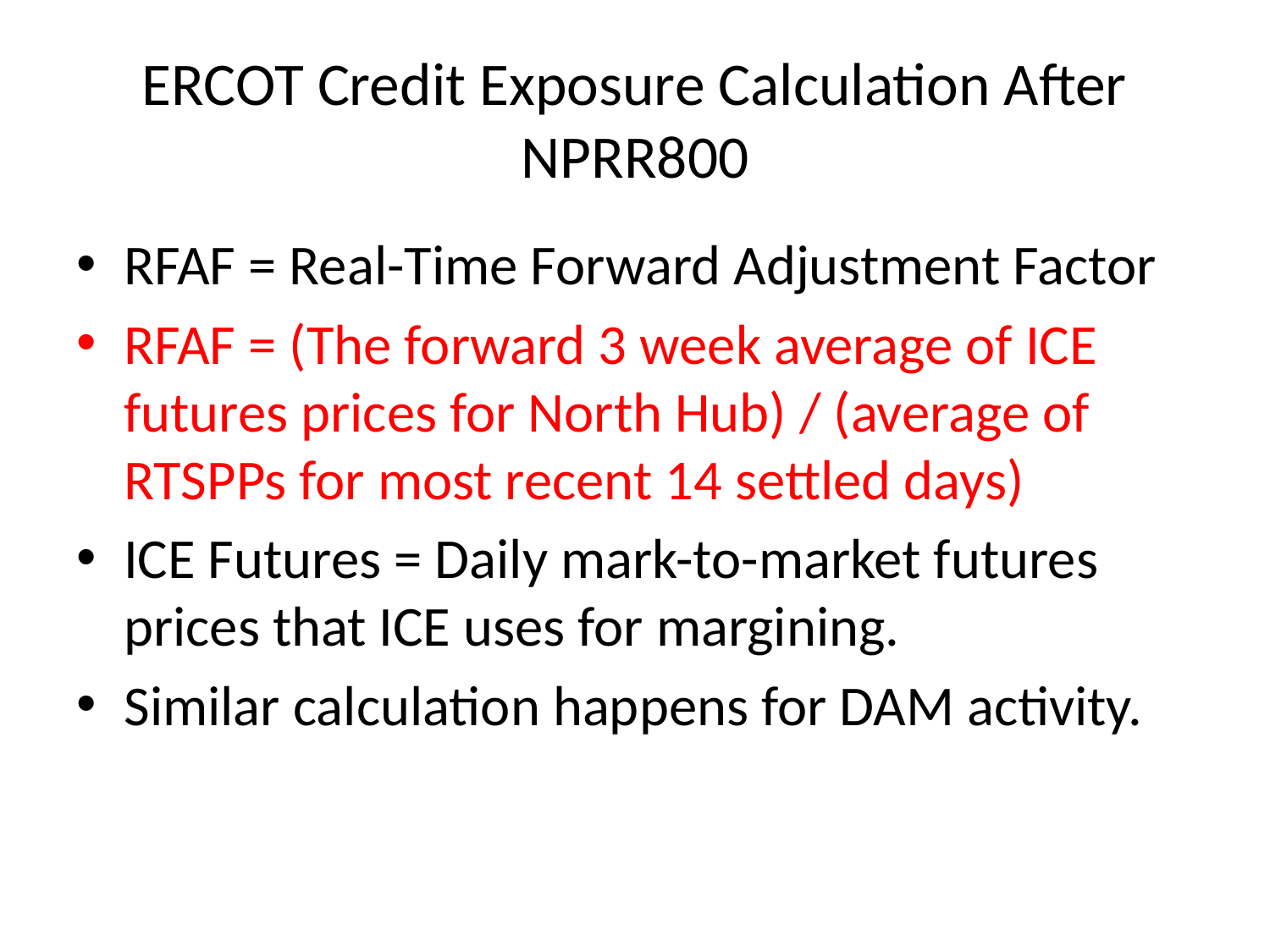

# ERCOT Credit Exposure Calculation After NPRR800
RFAF = Real-Time Forward Adjustment Factor
RFAF = (The forward 3 week average of ICE futures prices for North Hub) / (average of RTSPPs for most recent 14 settled days)
ICE Futures = Daily mark-to-market futures prices that ICE uses for margining.
Similar calculation happens for DAM activity.